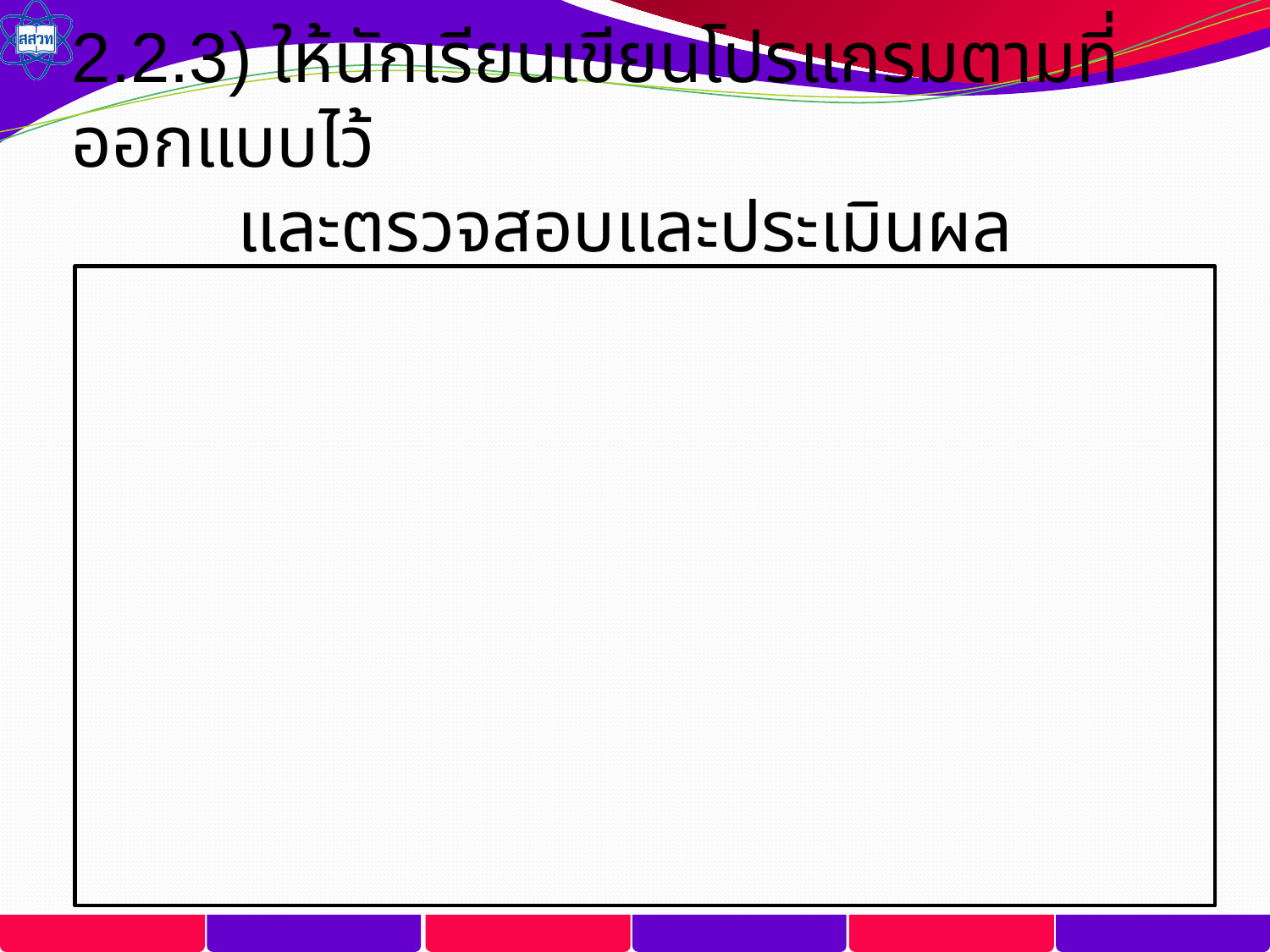

# 2.2.3) ให้นักเรียนเขียนโปรแกรมตามที่ออกแบบไว้ และตรวจสอบและประเมินผล